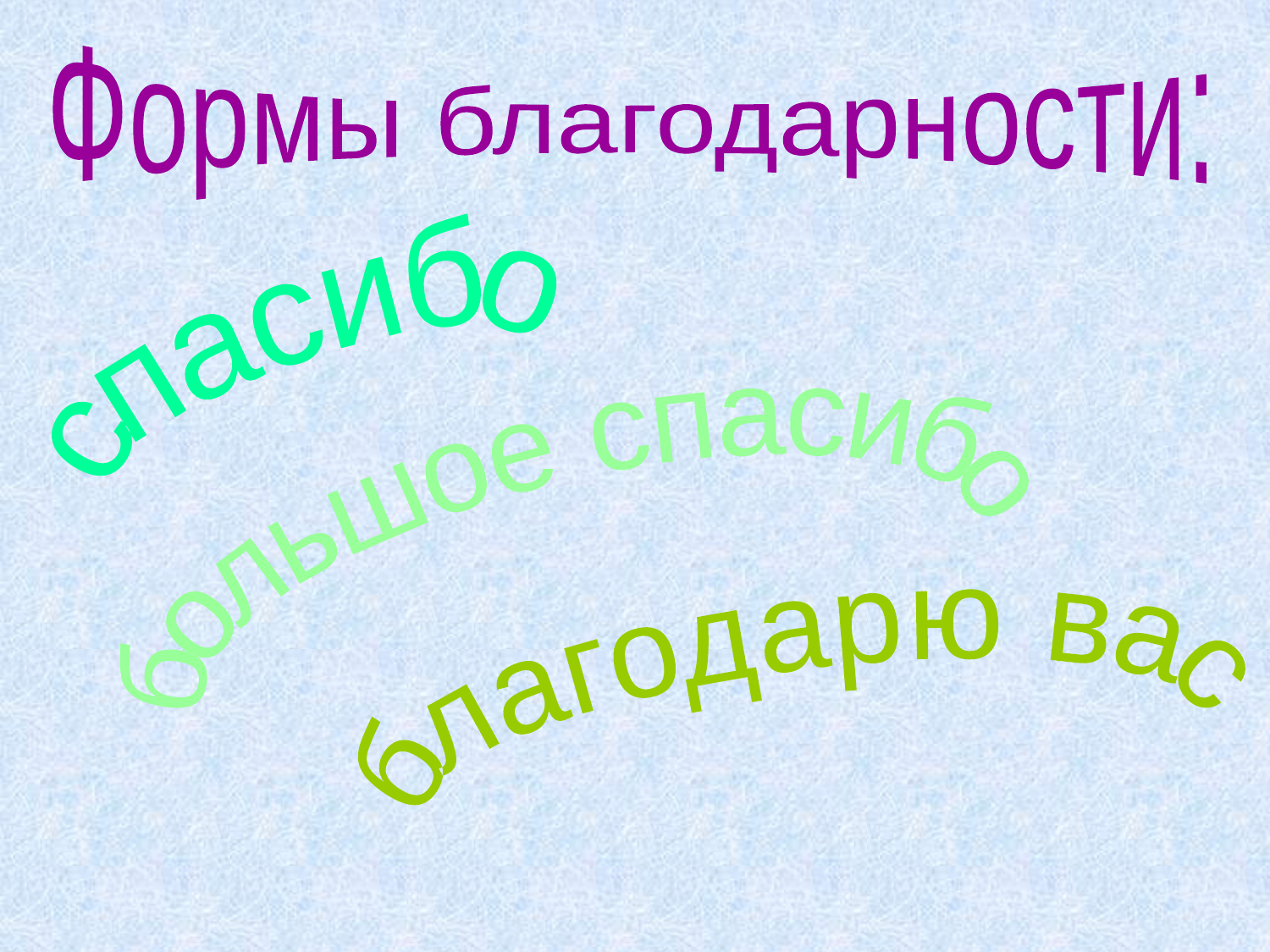

Формы благодарности:
спасибо
большое спасибо
благодарю вас